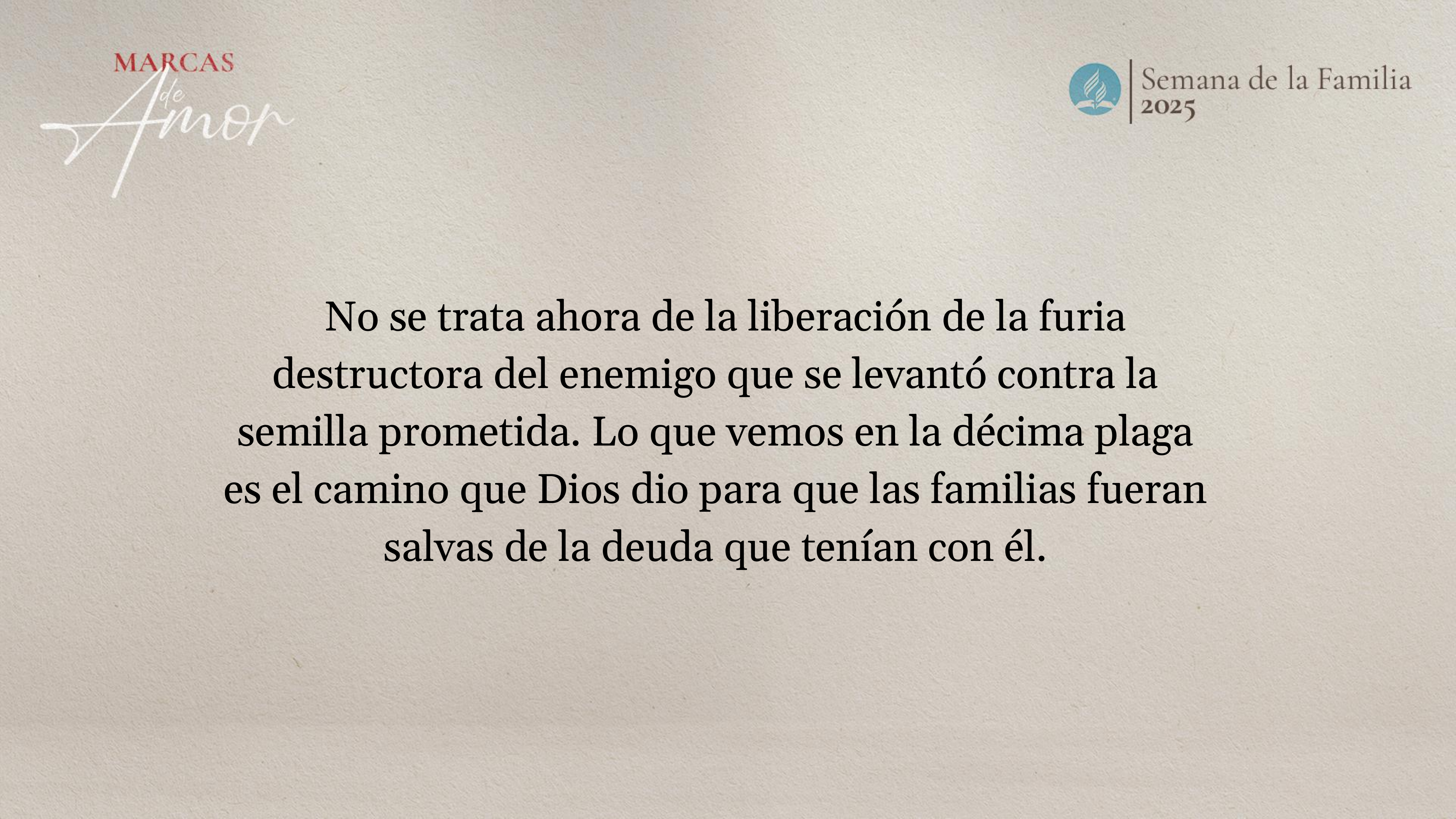

No se trata ahora de la liberación de la furia destructora del enemigo que se levantó contra la semilla prometida. Lo que vemos en la décima plaga es el camino que Dios dio para que las familias fueran salvas de la deuda que tenían con él.